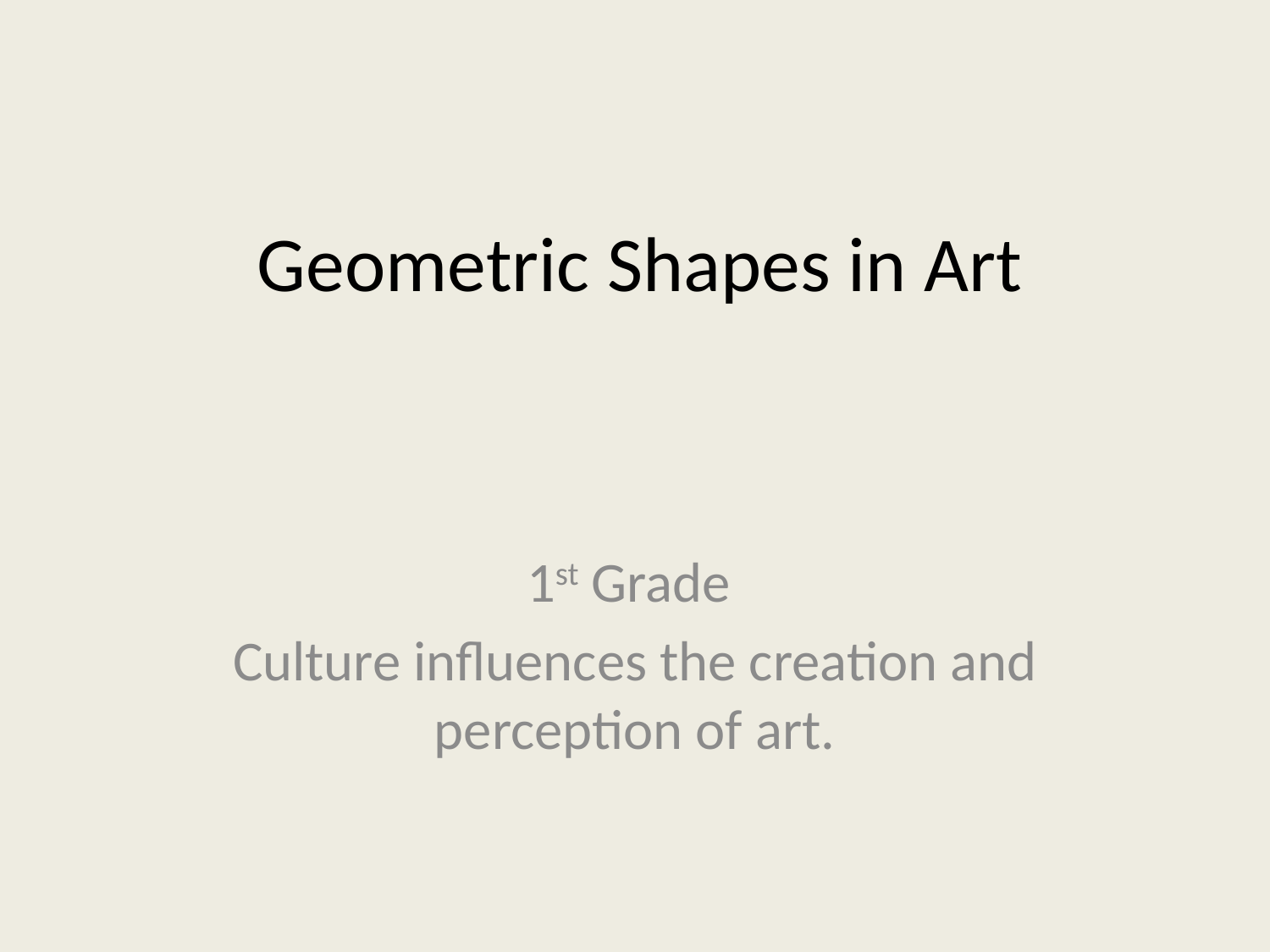

# Geometric Shapes in Art
1st Grade
Culture influences the creation and perception of art.